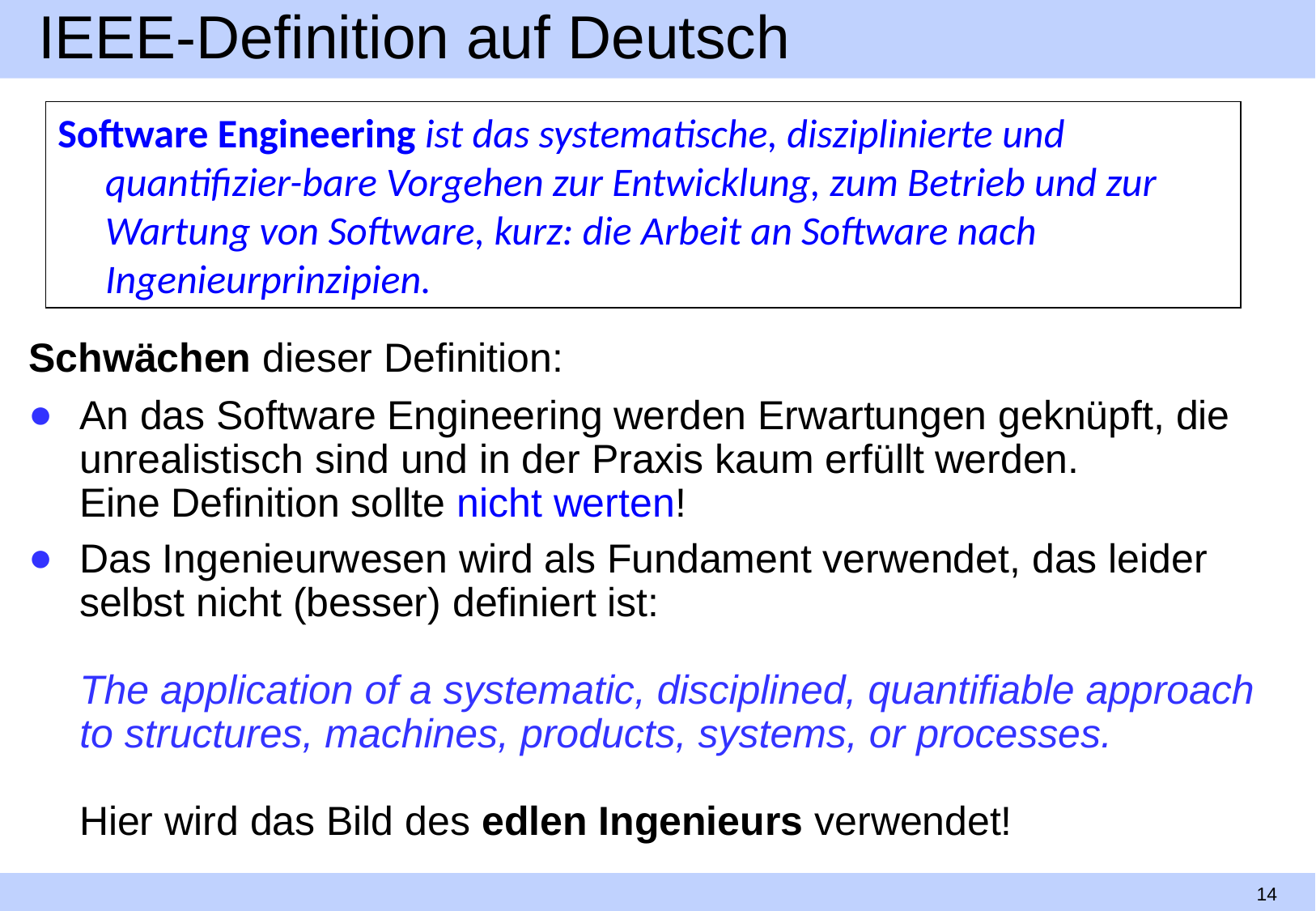

# IEEE-Definition auf Deutsch
Software Engineering ist das systematische, disziplinierte und quantifizier-bare Vorgehen zur Entwicklung, zum Betrieb und zur Wartung von Software, kurz: die Arbeit an Software nach Ingenieurprinzipien.
Schwächen dieser Definition:
An das Software Engineering werden Erwartungen geknüpft, die unrealistisch sind und in der Praxis kaum erfüllt werden.
Eine Definition sollte nicht werten!
Das Ingenieurwesen wird als Fundament verwendet, das leider selbst nicht (besser) definiert ist:
The application of a systematic, disciplined, quantifiable approach to structures, machines, products, systems, or processes.
Hier wird das Bild des edlen Ingenieurs verwendet!
14